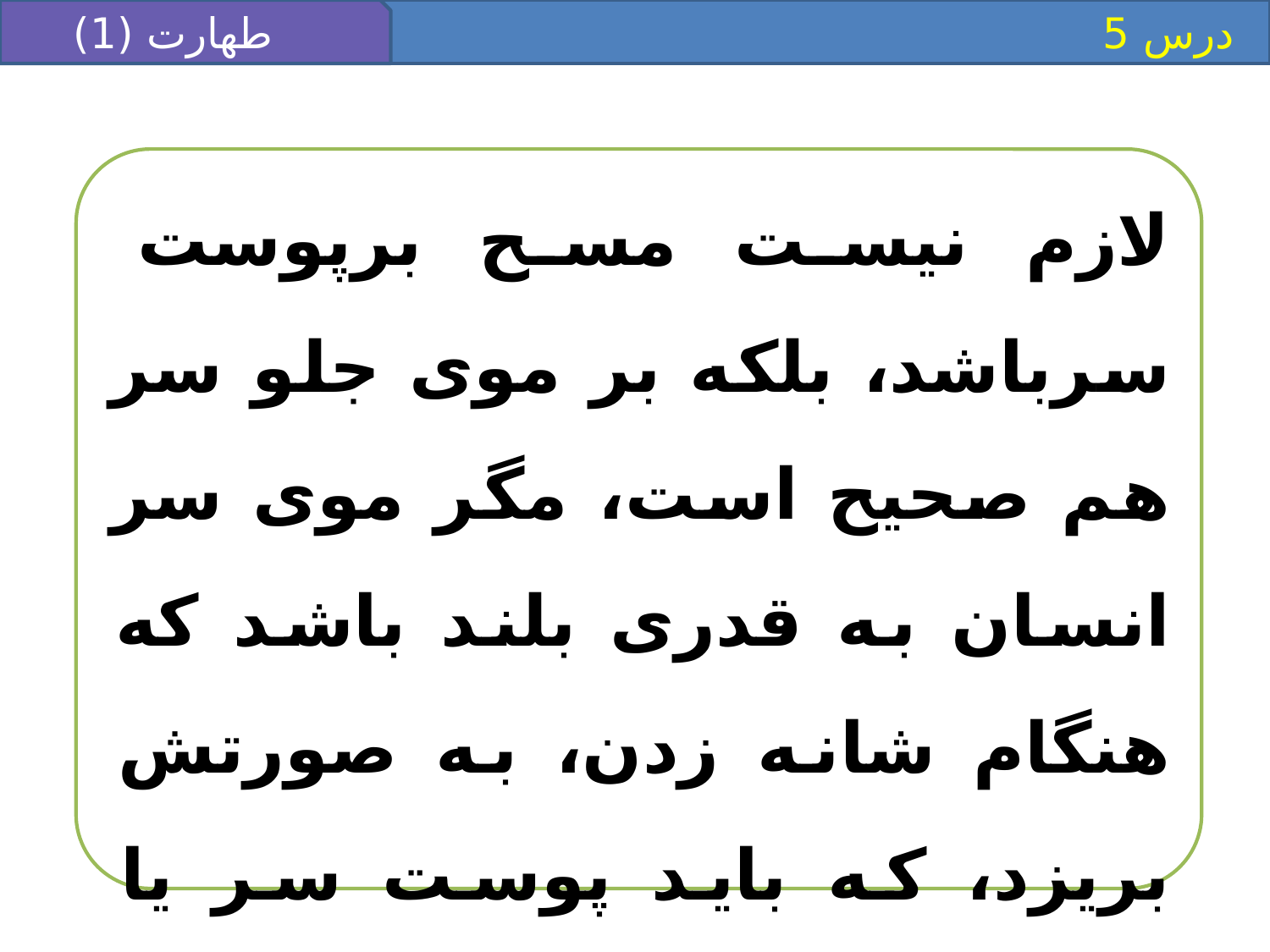

طهارت (1)
 درس 5
لازم نيست مسح برپوست سرباشد، بلكه بر موى جلو سر هم صحيح است، مگر موى سر انسان به قدرى بلند باشد كه هنگام شانه زدن، به صورتش بريزد، كه بايد پوست سر يا قسمت پايين (بيخ) مو را مسح كند.